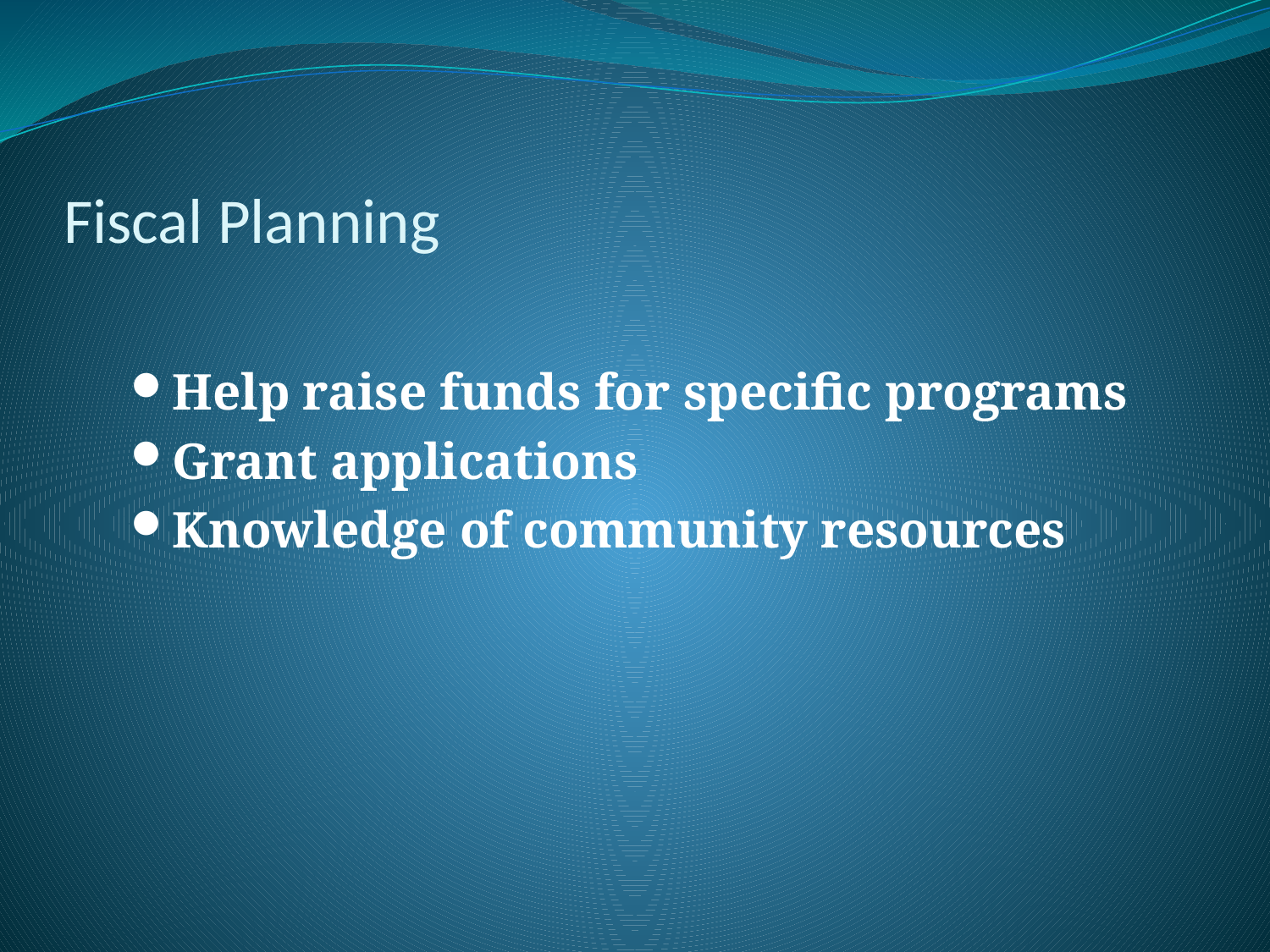

# Fiscal Planning

Help raise funds for specific programs
Grant applications
Knowledge of community resources